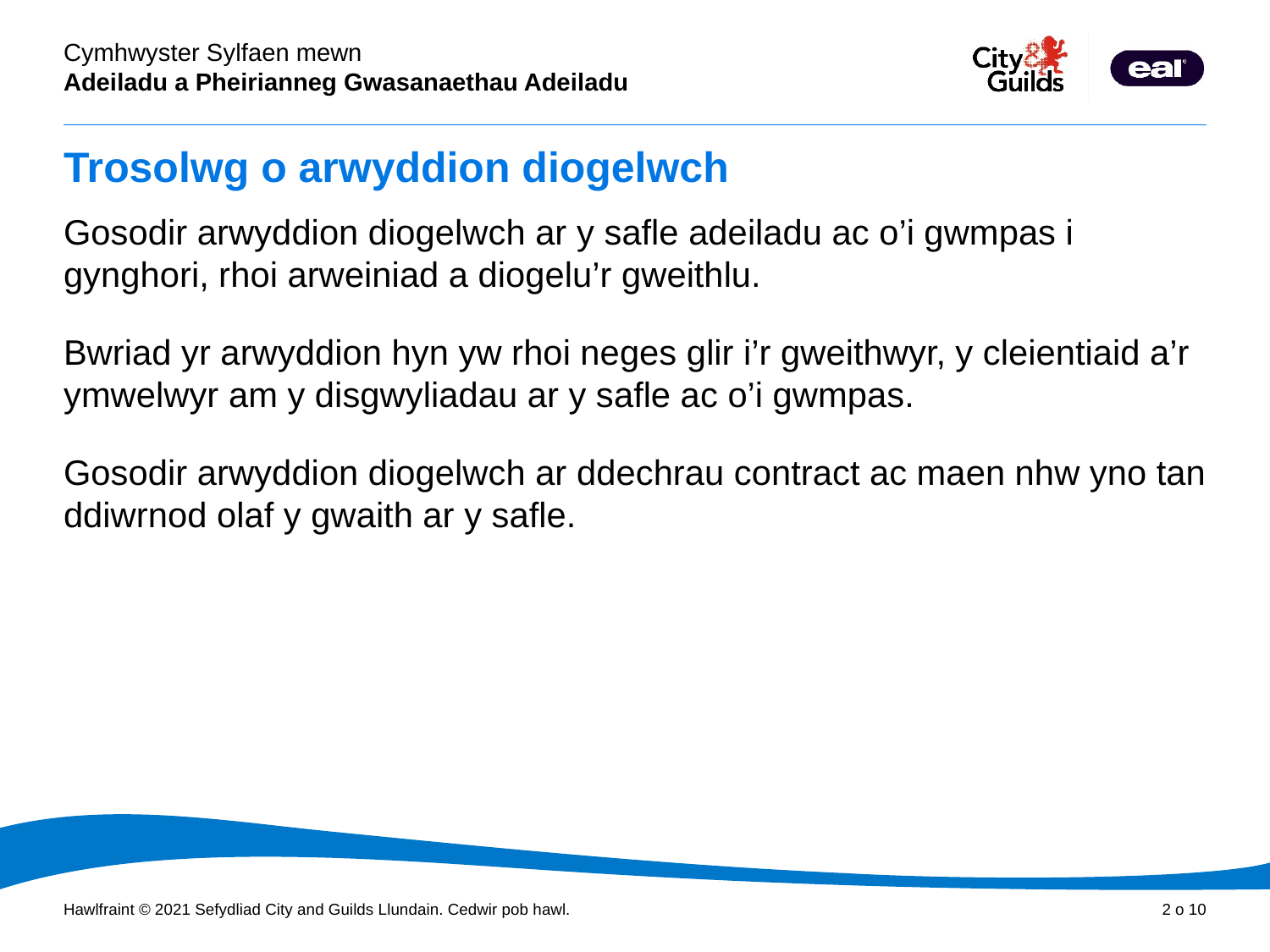

# Trosolwg o arwyddion diogelwch
Gosodir arwyddion diogelwch ar y safle adeiladu ac o’i gwmpas i gynghori, rhoi arweiniad a diogelu’r gweithlu.
Bwriad yr arwyddion hyn yw rhoi neges glir i’r gweithwyr, y cleientiaid a’r ymwelwyr am y disgwyliadau ar y safle ac o’i gwmpas.
Gosodir arwyddion diogelwch ar ddechrau contract ac maen nhw yno tan ddiwrnod olaf y gwaith ar y safle.